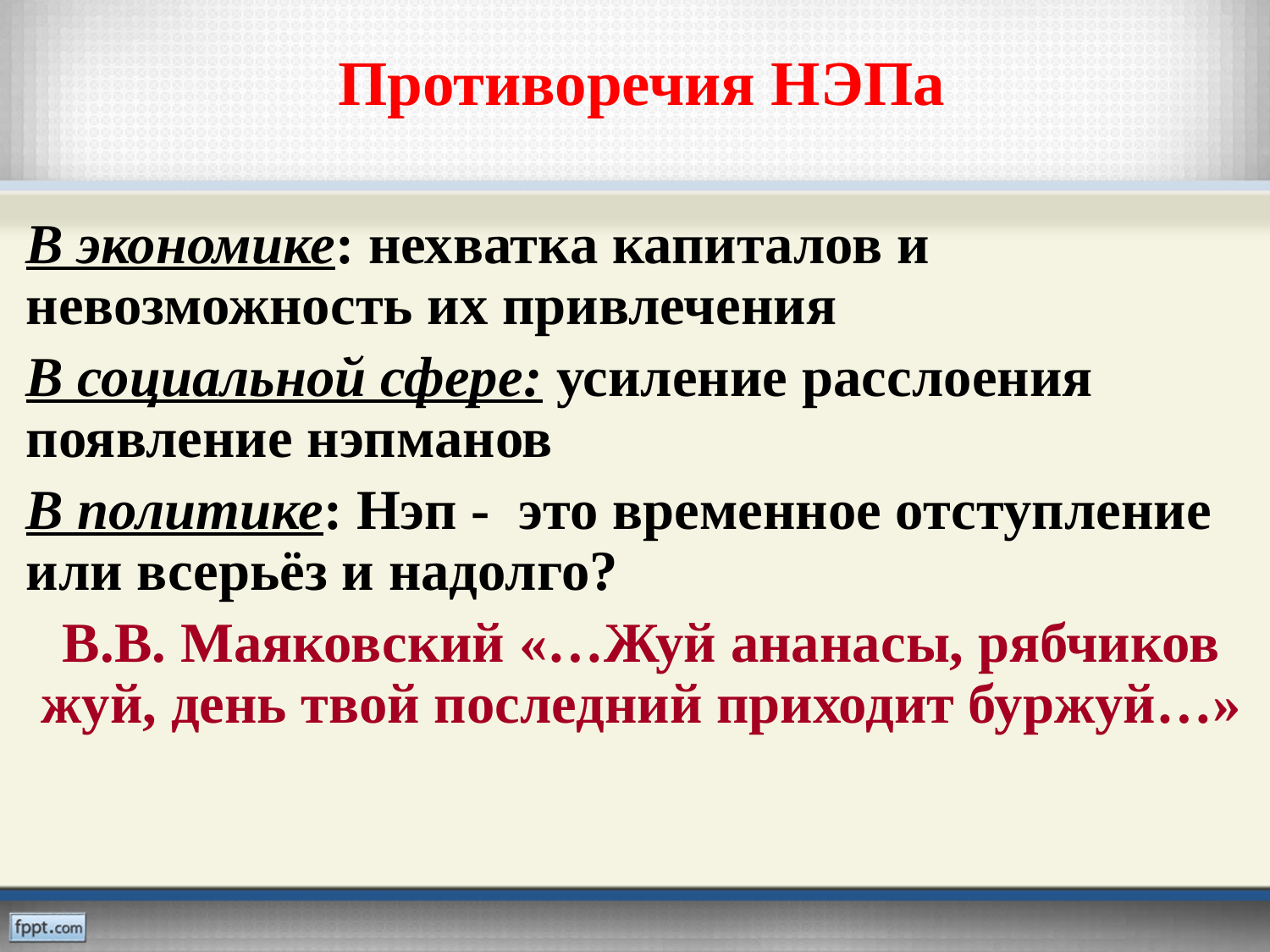

# Противоречия НЭПа
В экономике: нехватка капиталов и невозможность их привлечения
В социальной сфере: усиление расслоения появление нэпманов
В политике: Нэп -  это временное отступление или всерьёз и надолго?
В.В. Маяковский «…Жуй ананасы, рябчиков жуй, день твой последний приходит буржуй…»